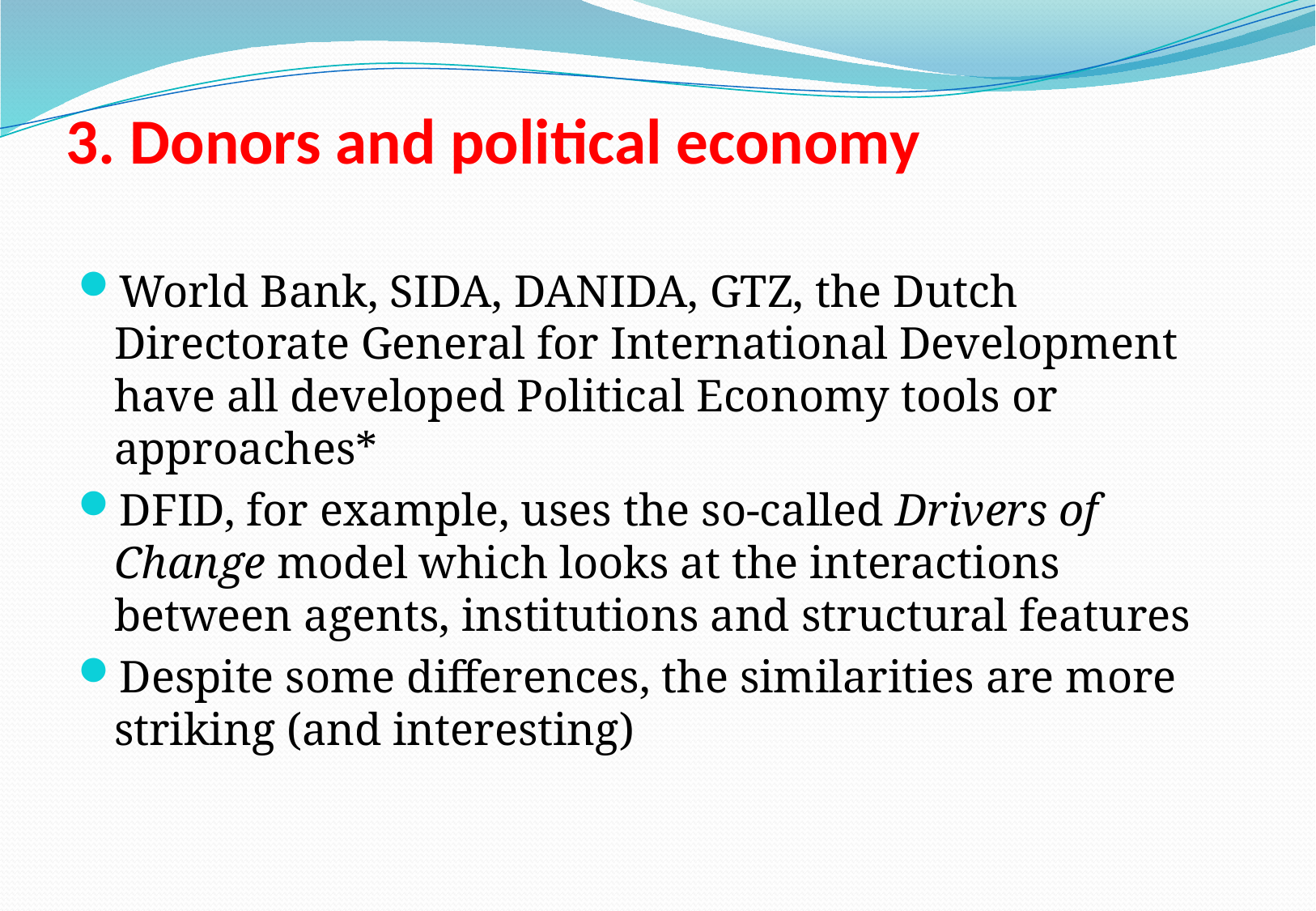

# 3. Donors and political economy
World Bank, SIDA, DANIDA, GTZ, the Dutch Directorate General for International Development have all developed Political Economy tools or approaches*
DFID, for example, uses the so-called Drivers of Change model which looks at the interactions between agents, institutions and structural features
Despite some differences, the similarities are more striking (and interesting)